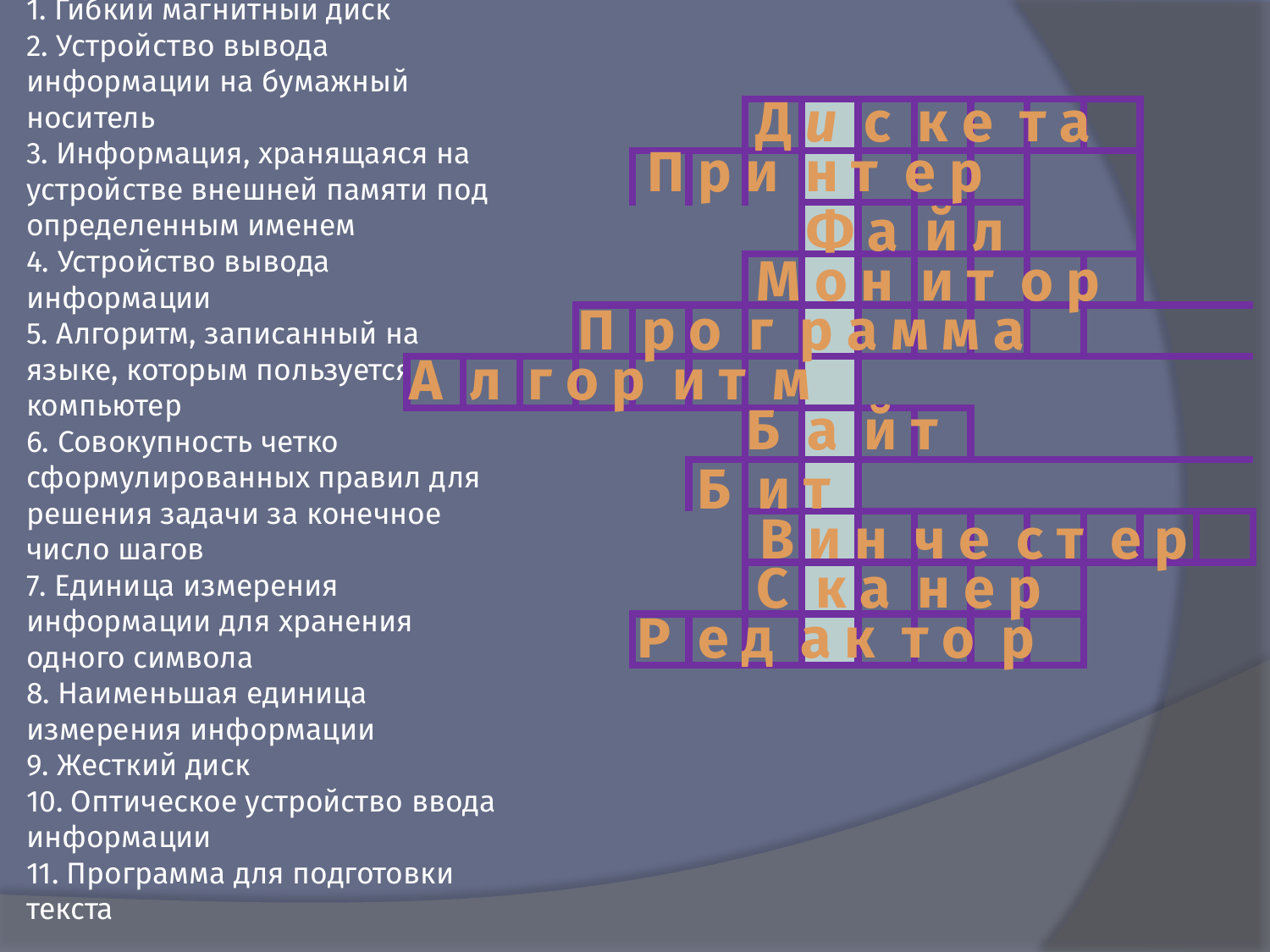

# 1. Гибкий магнитный диск 2. Устройство вывода информации на бумажный носитель 3. Информация, хранящаяся на устройстве внешней памяти под определенным именем 4. Устройство вывода информации 5. Алгоритм, записанный на языке, которым пользуется компьютер 6. Совокупность четко сформулированных правил для решения задачи за конечное число шагов 7. Единица измерения информации для хранения одного символа 8. Наименьшая единица измерения информации 9. Жесткий диск 10. Оптическое устройство ввода информации 11. Программа для подготовки текста
Д и  с  к е  т а
|  |  |  |  |  |  |  |  |  |  |  |  |  |  |  |
| --- | --- | --- | --- | --- | --- | --- | --- | --- | --- | --- | --- | --- | --- | --- |
|  |  |  |  |  |  |  |  |  |  |  |  |  |  |  |
|  |  |  |  |  |  |  |  |  |  |  |  |  |  |  |
|  |  |  |  |  |  |  |  |  |  |  |  |  |  |  |
|  |  |  |  |  |  |  |  |  |  |  |  |  |  |  |
|  |  |  |  |  |  |  |  |  |  |  |  |  |  |  |
|  |  |  |  |  |  |  |  |  |  |  |  |  |  |  |
|  |  |  |  |  |  |  |  |  |  |  |  |  |  |  |
|  |  |  |  |  |  |  |  |  |  |  |  |  |  |  |
|  |  |  |  |  |  |  |  |  |  |  |  |  |  |  |
|  |  |  |  |  |  |  |  |  |  |  |  |  |  |  |
П р и  н т  е р
Ф а  й л
М о н  и т  о р
П  р о  г  р а м м а
А  л  г о р  и т  м
Б  а  й т
Б  и т
 В и н  ч е  с т  е р
С  к а  н е р
Р  е д  а к  т о  р